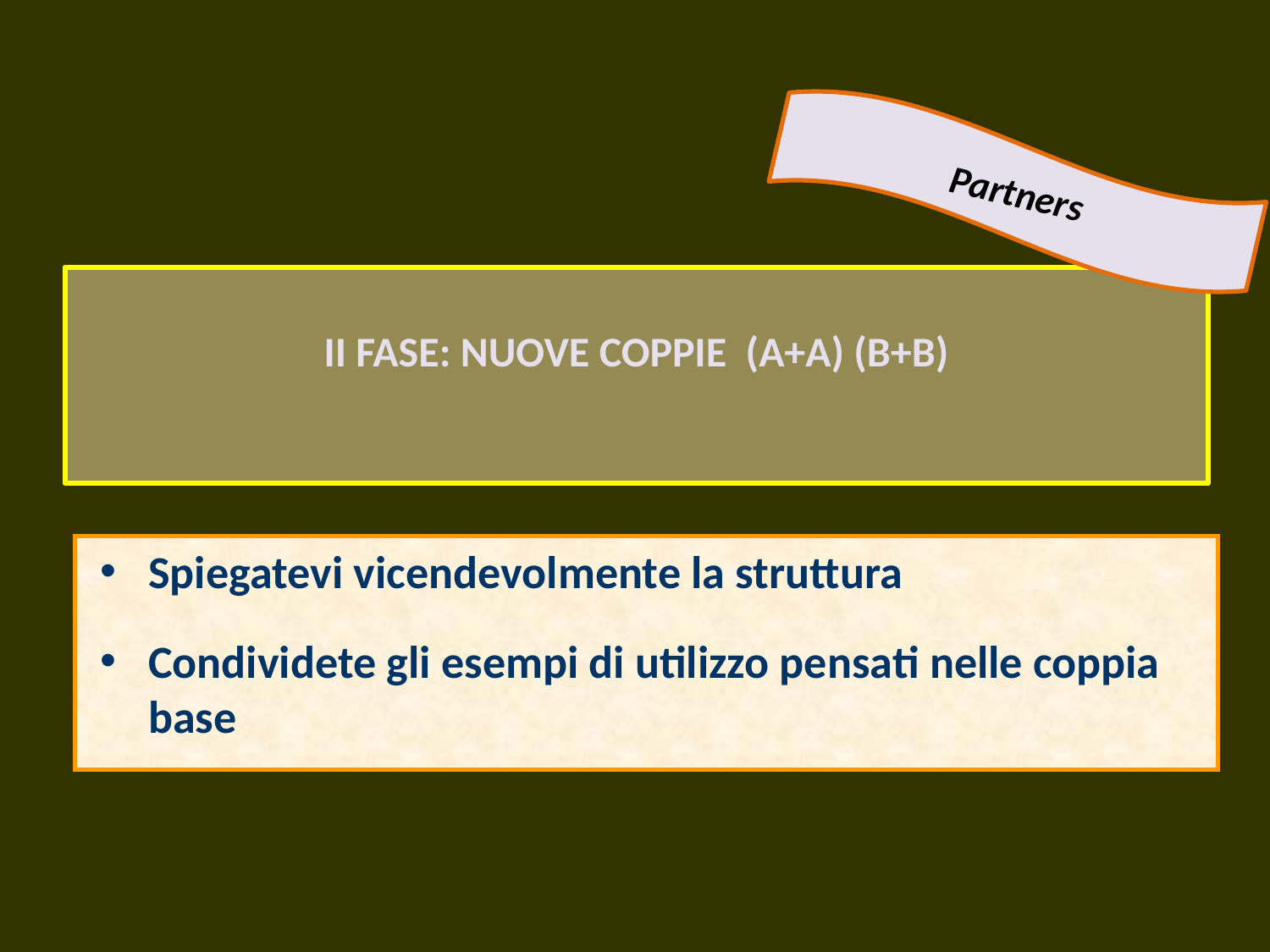

Partners
# II FASE: NUOVE COPPIE  (A+A) (B+B)
Spiegatevi vicendevolmente la struttura
Condividete gli esempi di utilizzo pensati nelle coppia base